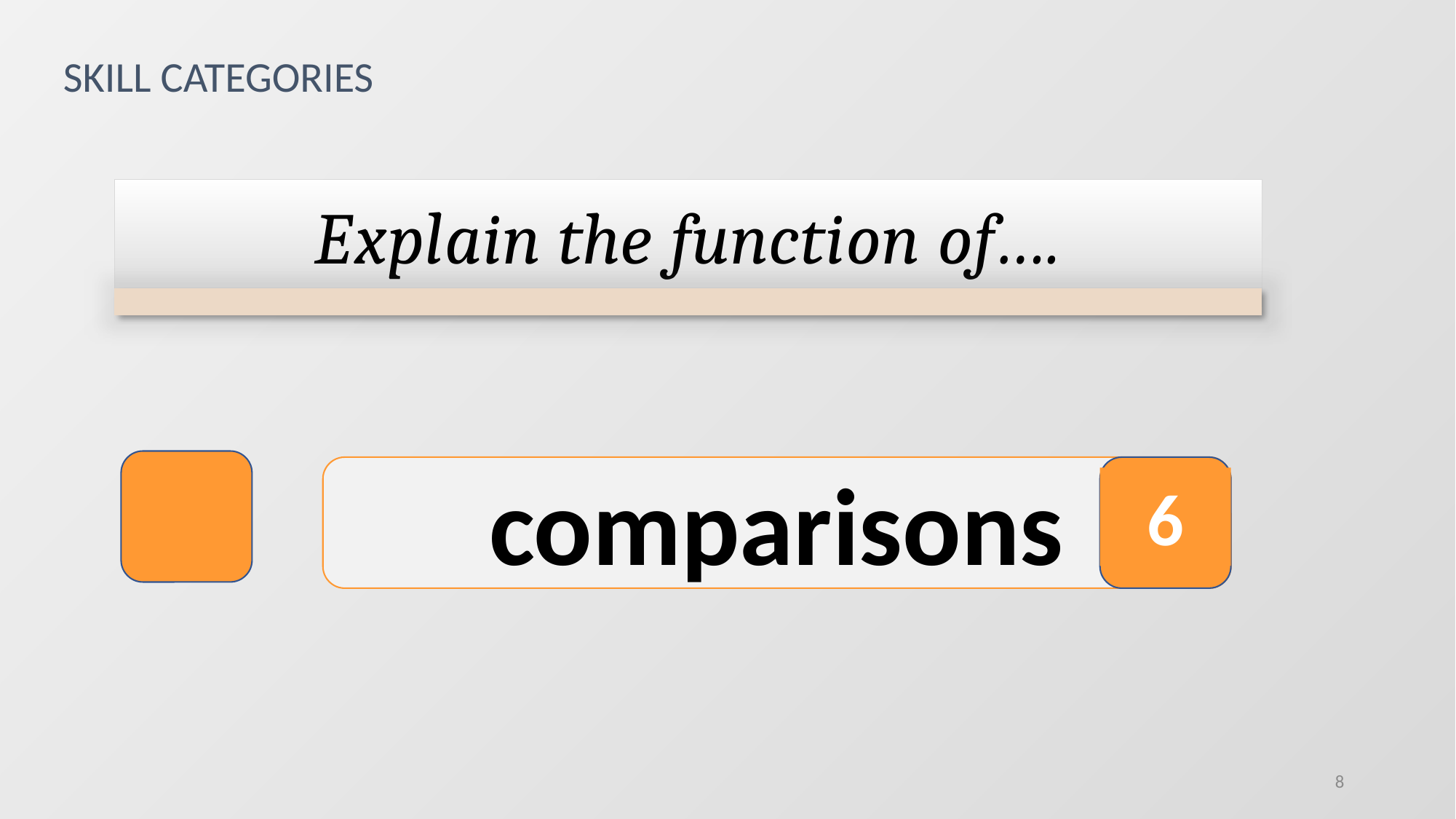

# SKILL CATEGORIES
Explain the function of….

comparisons

6
8